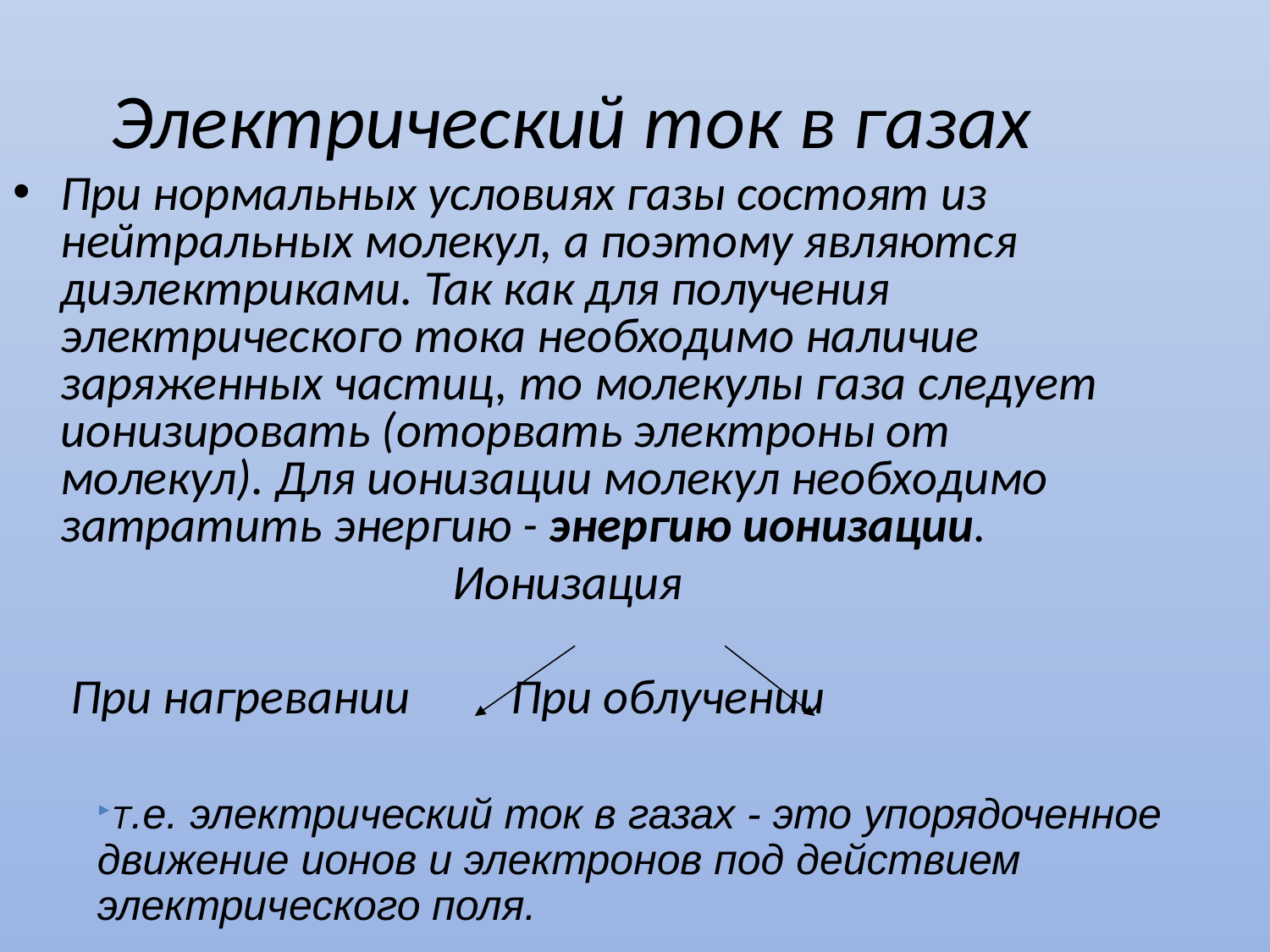

Электрический ток в газах
При нормальных условиях газы состоят из нейтральных молекул, а поэтому являются диэлектриками. Так как для получения электрического тока необходимо наличие заряженных частиц, то молекулы газа следует ионизировать (оторвать электроны от молекул). Для ионизации молекул необходимо затратить энергию - энергию ионизации.
                                Ионизация

При нагревании         При облучении

Т.е. электрический ток в газах - это упорядоченное движение ионов и электронов под действием электрического поля.